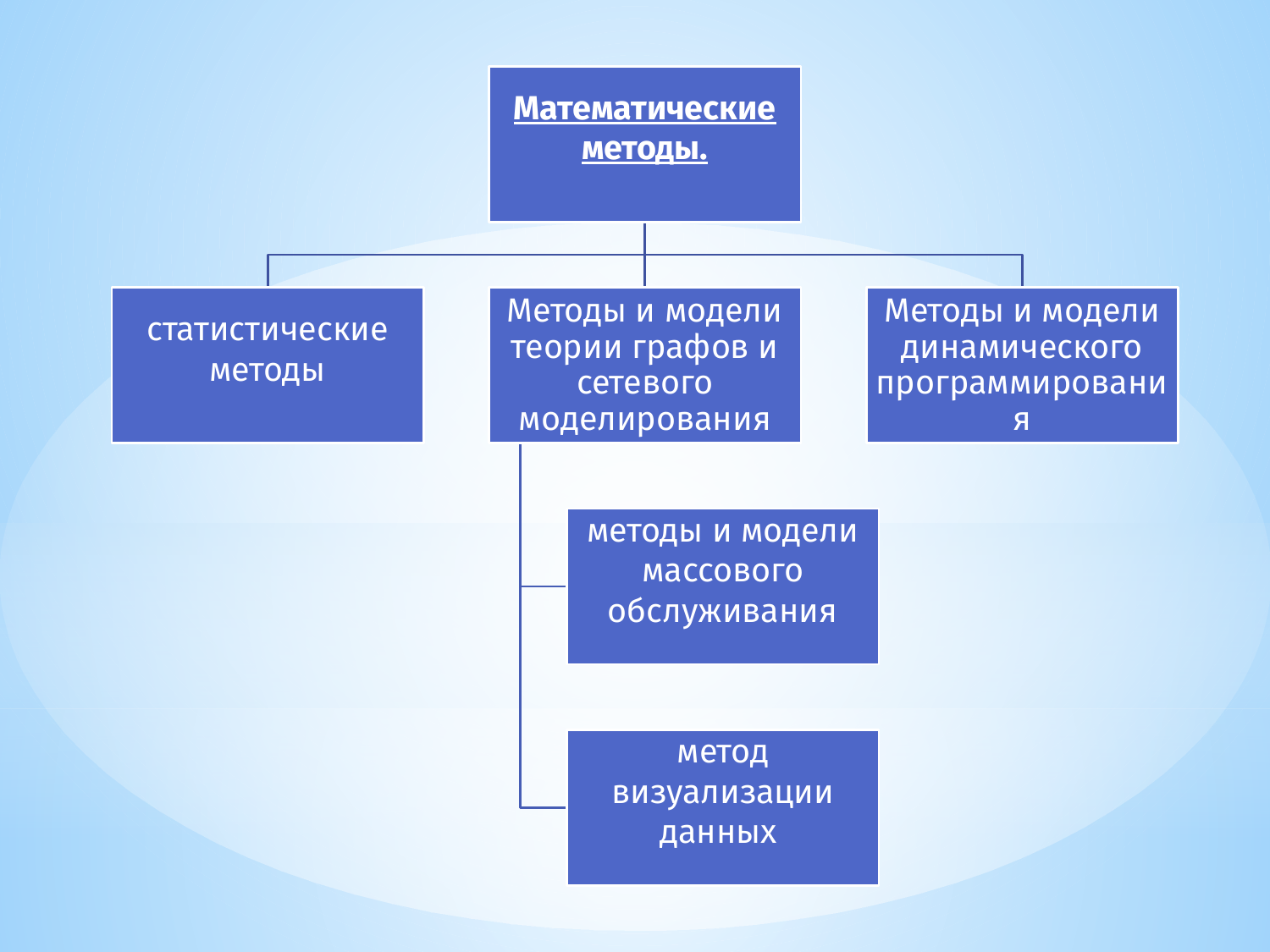

Математические методы.

статистические методы

Методы и модели теории графов и сетевого моделирования
методы и модели массового обслуживания

метод визуализации данных

Методы и модели динамического программирования